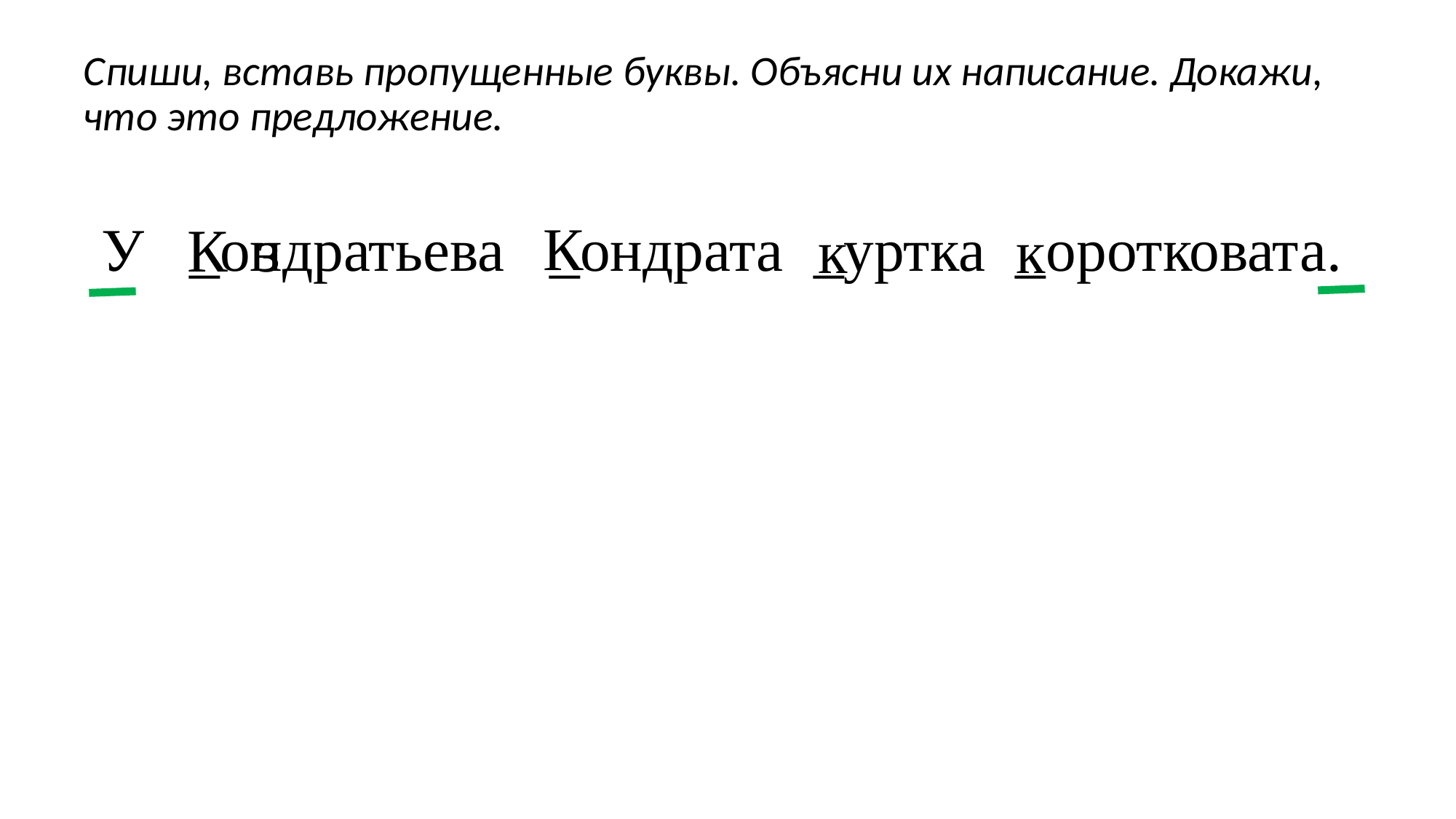

# Спиши, вставь пропущенные буквы. Объясни их написание. Докажи, что это предложение.
К
У   _ондратьева   _ондрата  _уртка  _оротковата.
з
К
к
к